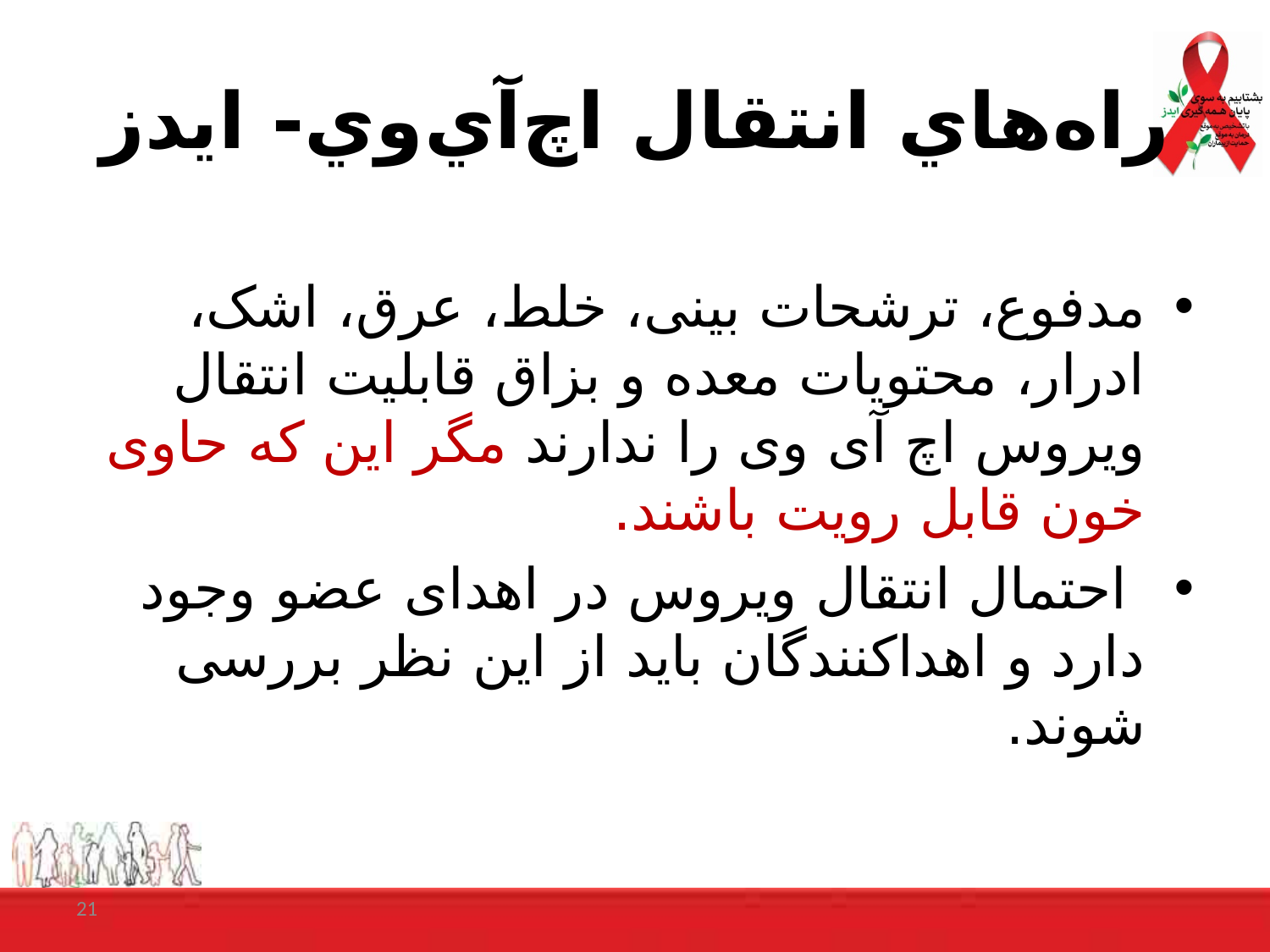

# راه‌هاي انتقال اچ‌آي‌وي- ايدز
مدفوع، ترشحات بینی، خلط، عرق، اشک، ادرار، محتویات معده و بزاق قابلیت انتقال ویروس اچ آی وی را ندارند مگر این که حاوی خون قابل رویت باشند.
 احتمال انتقال ویروس در اهدای عضو وجود دارد و اهداکنندگان باید از این نظر بررسی شوند.
21